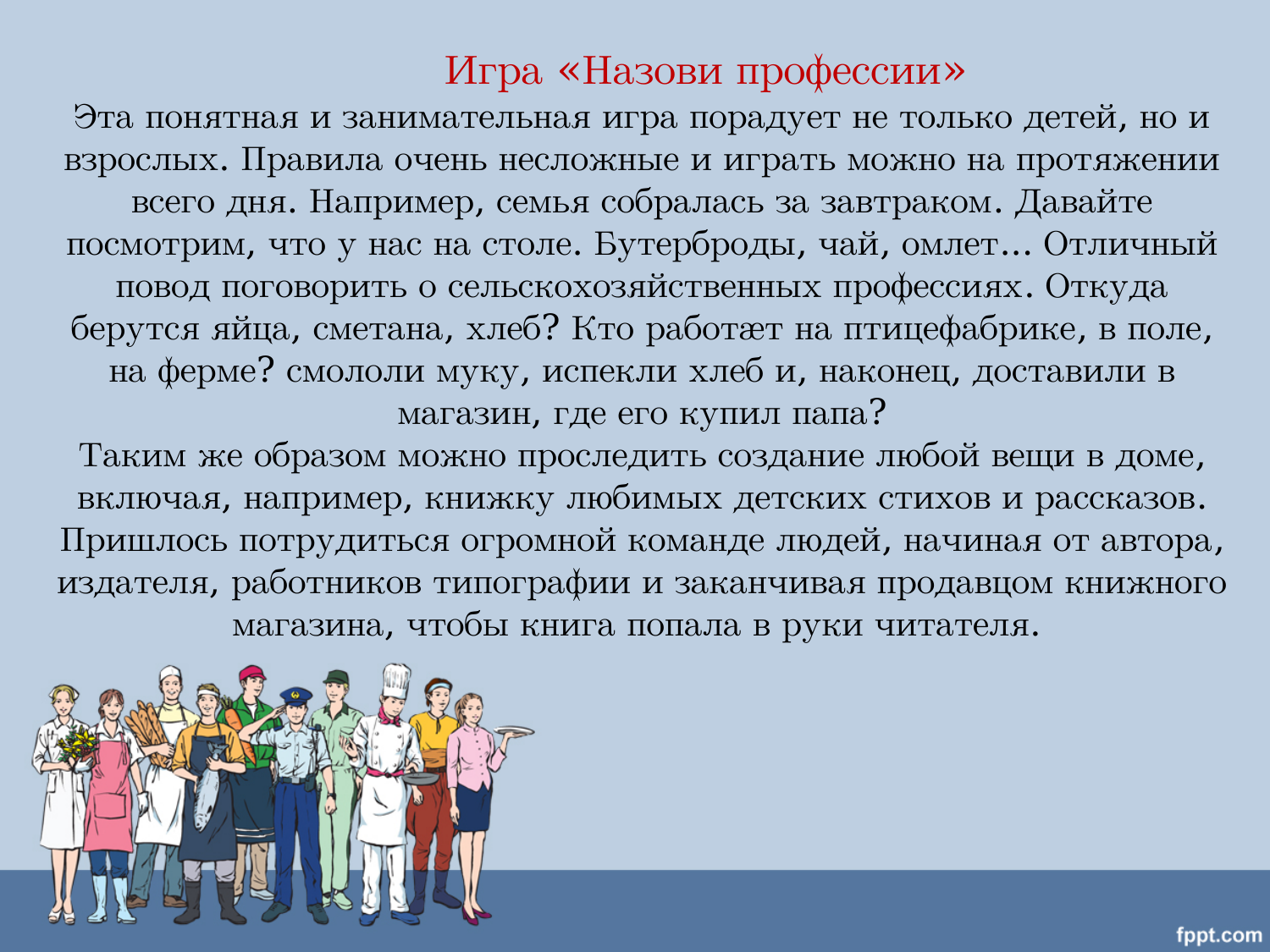

# Игра «Назови профессии»  Эта понятная и занимательная игра порадует не только детей, но и взрослых. Правила очень несложные и играть можно на протяжении всего дня. Например, семья собралась за завтраком. Давайте посмотрим, что у нас на столе. Бутерброды, чай, омлет... Отличный повод поговорить о сельскохозяйственных профессиях. Откуда берутся яйца, сметана, хлеб? Кто работает на птицефабрике, в поле, на ферме? смололи муку, испекли хлеб и, наконец, доставили в магазин, где его купил папа? Таким же образом можно проследить создание любой вещи в доме, включая, например, книжку любимых детских стихов и рассказов. Пришлось потрудиться огромной команде людей, начиная от автора, издателя, работников типографии и заканчивая продавцом книжного магазина, чтобы книга попала в руки читателя.